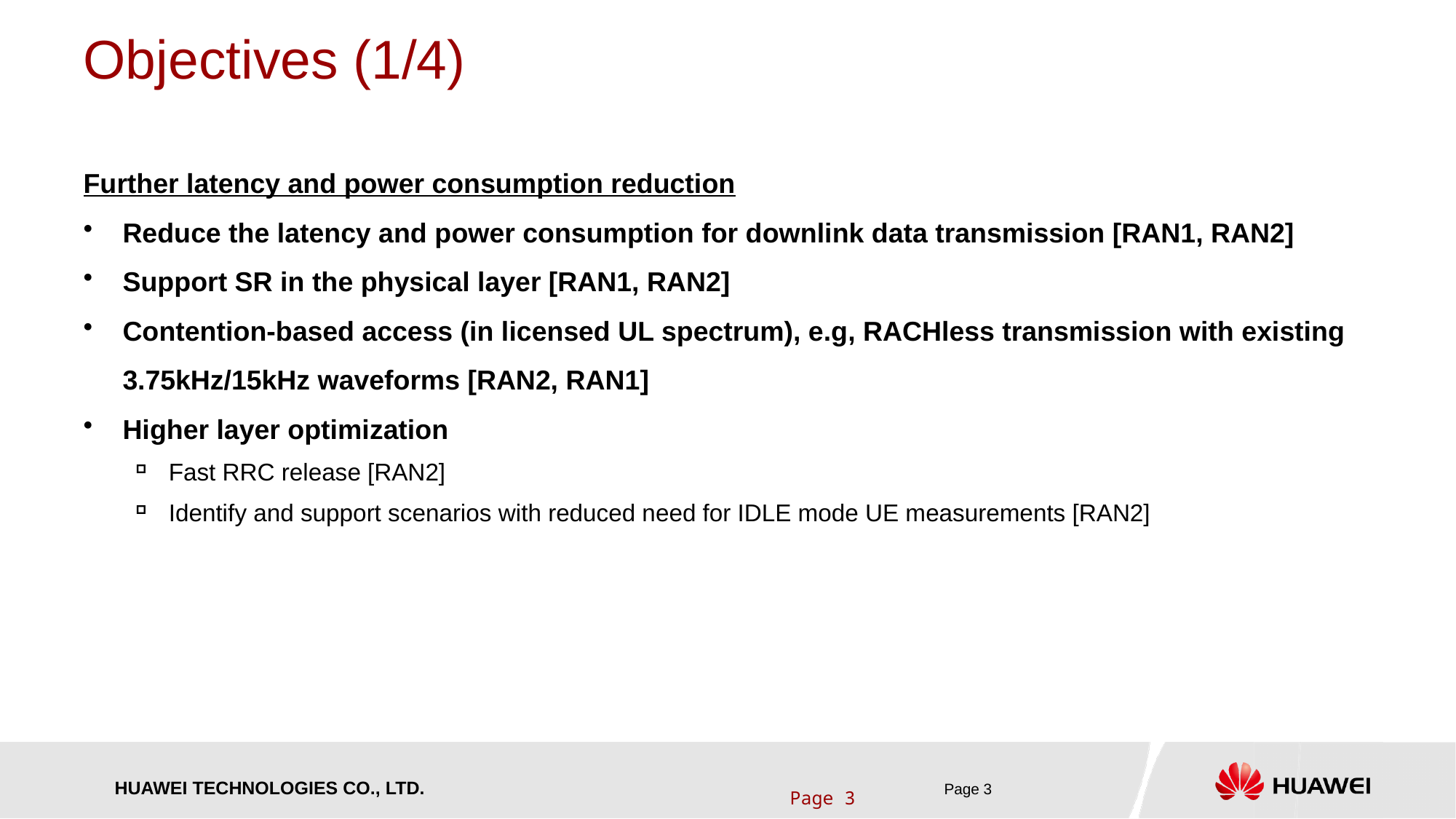

# Objectives (1/4)
Further latency and power consumption reduction
Reduce the latency and power consumption for downlink data transmission [RAN1, RAN2]
Support SR in the physical layer [RAN1, RAN2]
Contention-based access (in licensed UL spectrum), e.g, RACHless transmission with existing 3.75kHz/15kHz waveforms [RAN2, RAN1]
Higher layer optimization
Fast RRC release [RAN2]
Identify and support scenarios with reduced need for IDLE mode UE measurements [RAN2]